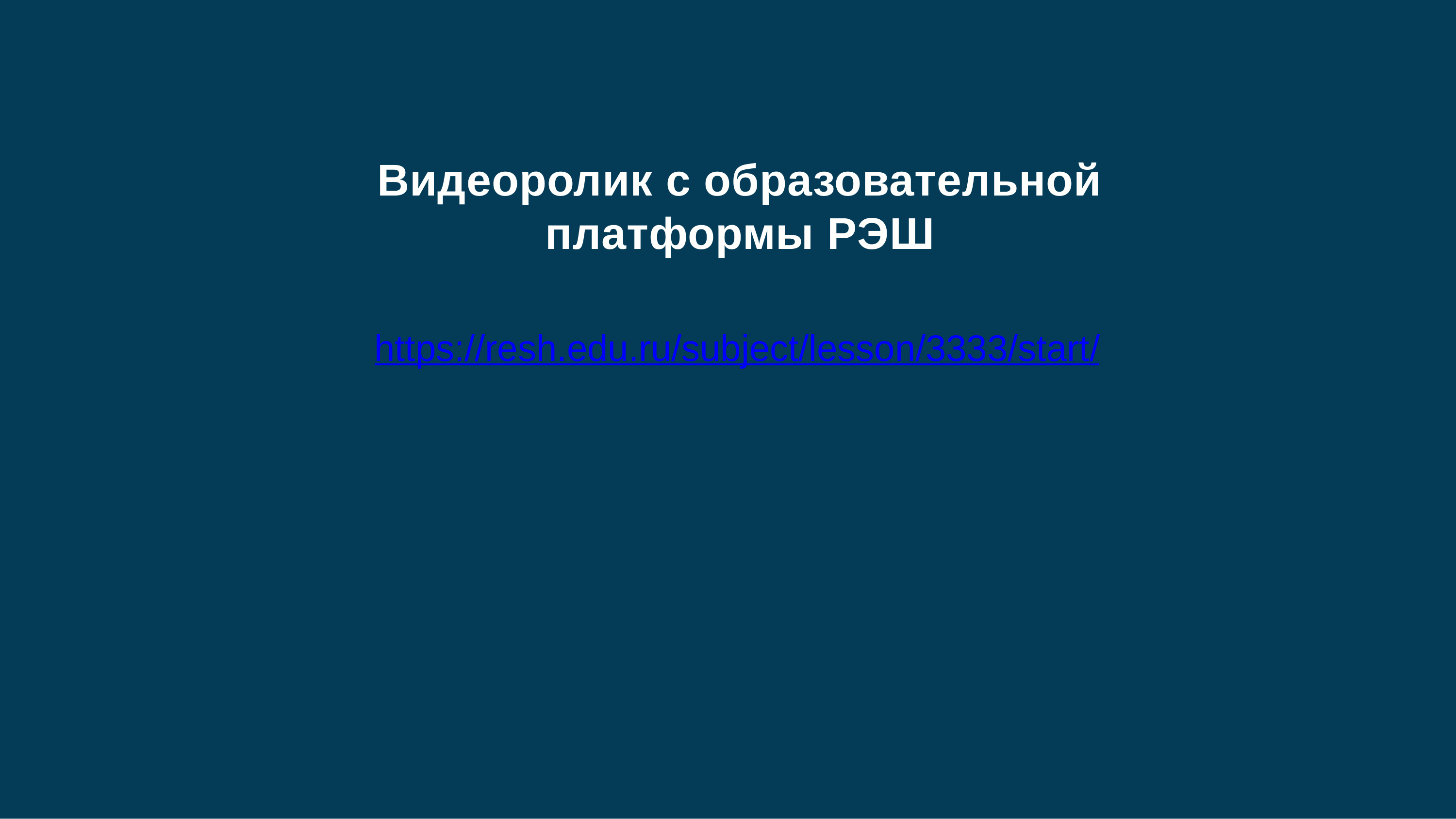

# Видеоролик с образовательной платформы РЭШ
https://resh.edu.ru/subject/lesson/3333/start/